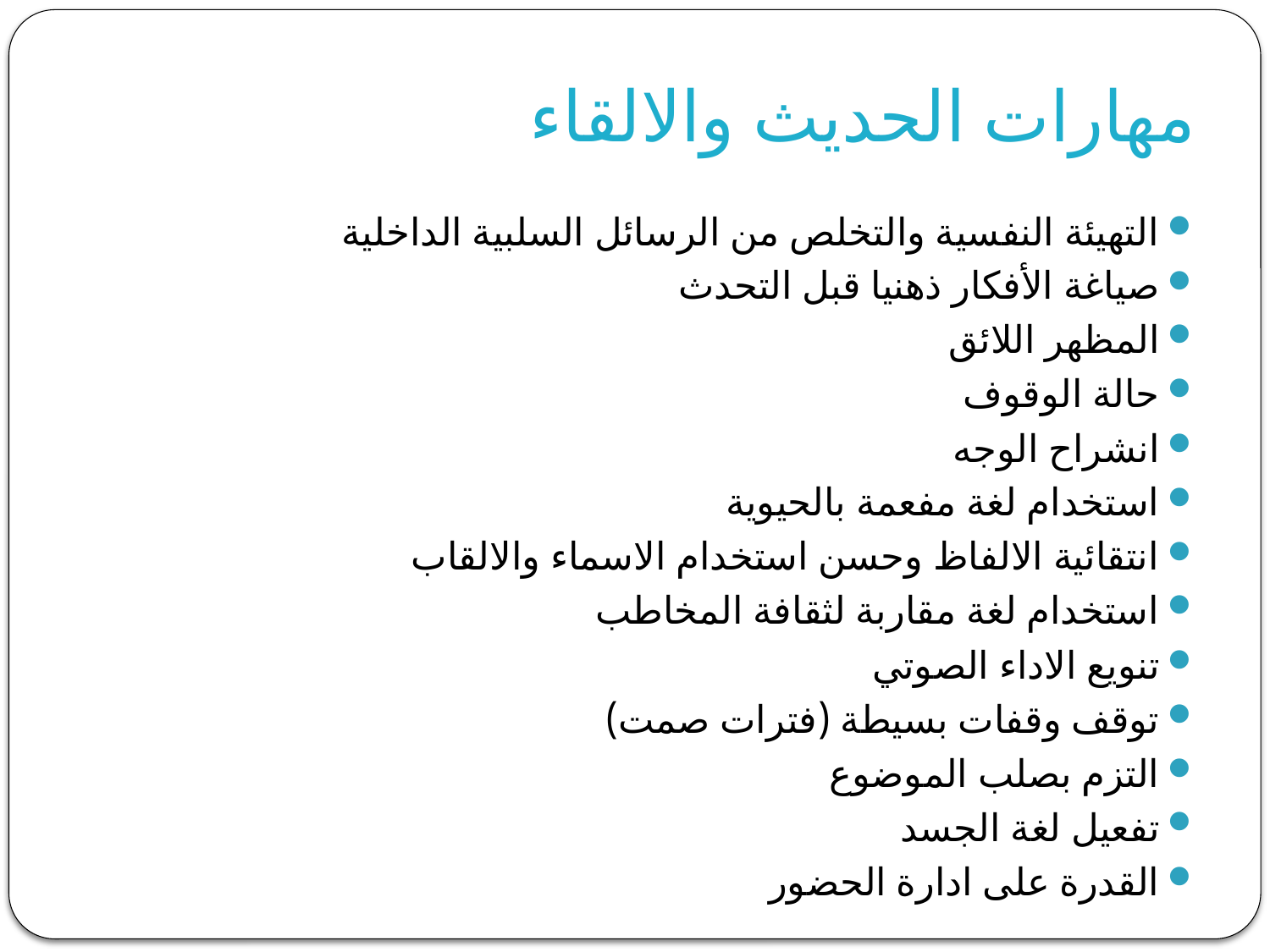

# مهارات الحديث والالقاء
التهيئة النفسية والتخلص من الرسائل السلبية الداخلية
صياغة الأفكار ذهنيا قبل التحدث
المظهر اللائق
حالة الوقوف
انشراح الوجه
استخدام لغة مفعمة بالحيوية
انتقائية الالفاظ وحسن استخدام الاسماء والالقاب
استخدام لغة مقاربة لثقافة المخاطب
تنويع الاداء الصوتي
توقف وقفات بسيطة (فترات صمت)
التزم بصلب الموضوع
تفعيل لغة الجسد
القدرة على ادارة الحضور